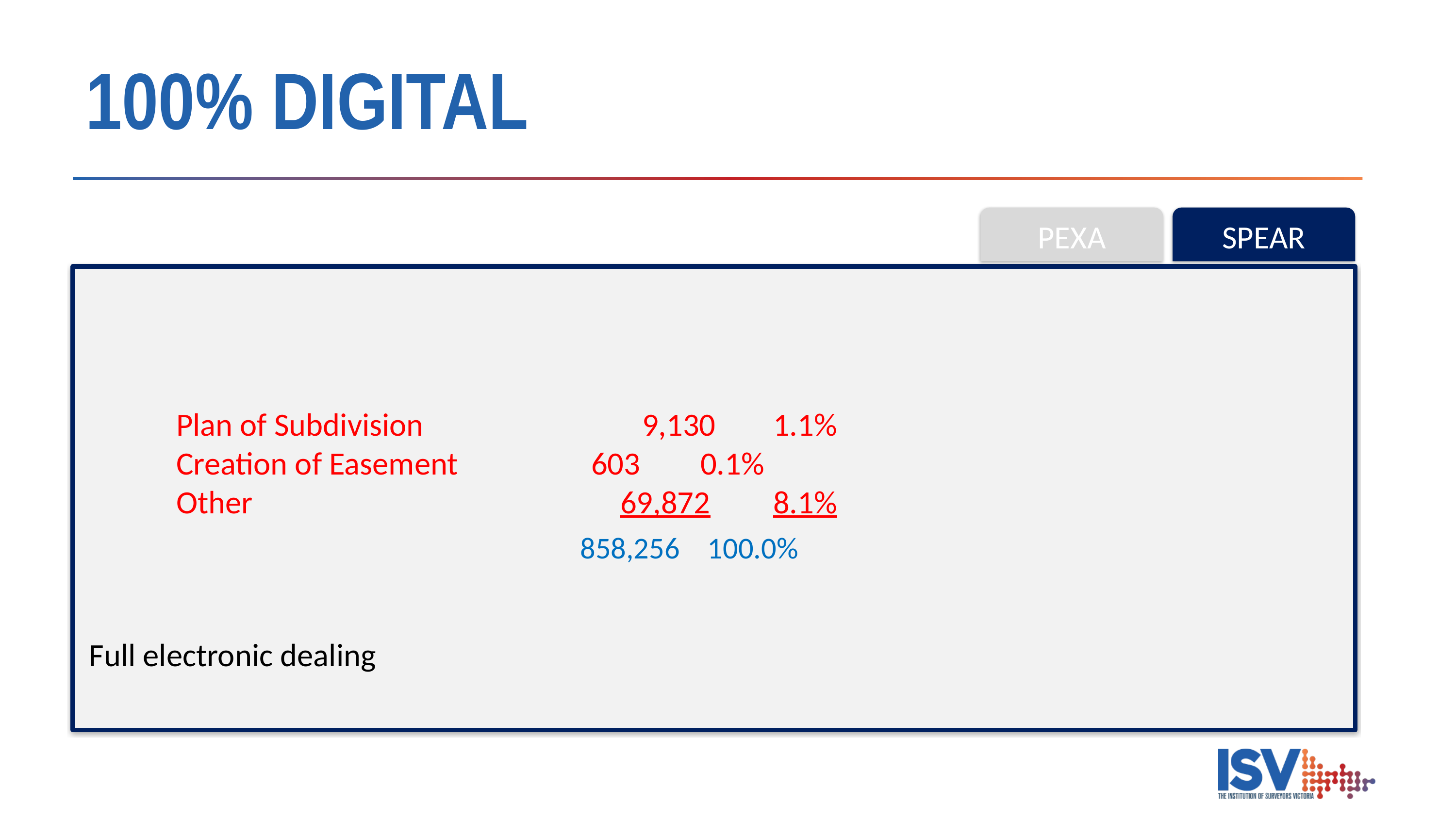

# 100% DIGITAL
PEXA
SPEAR

Full electronic dealing
Plan of Subdivision			    9,130	  1.1%
Creation of Easement		       603	  0.1%
Other				           69,872	  8.1%
               858,256    100.0%